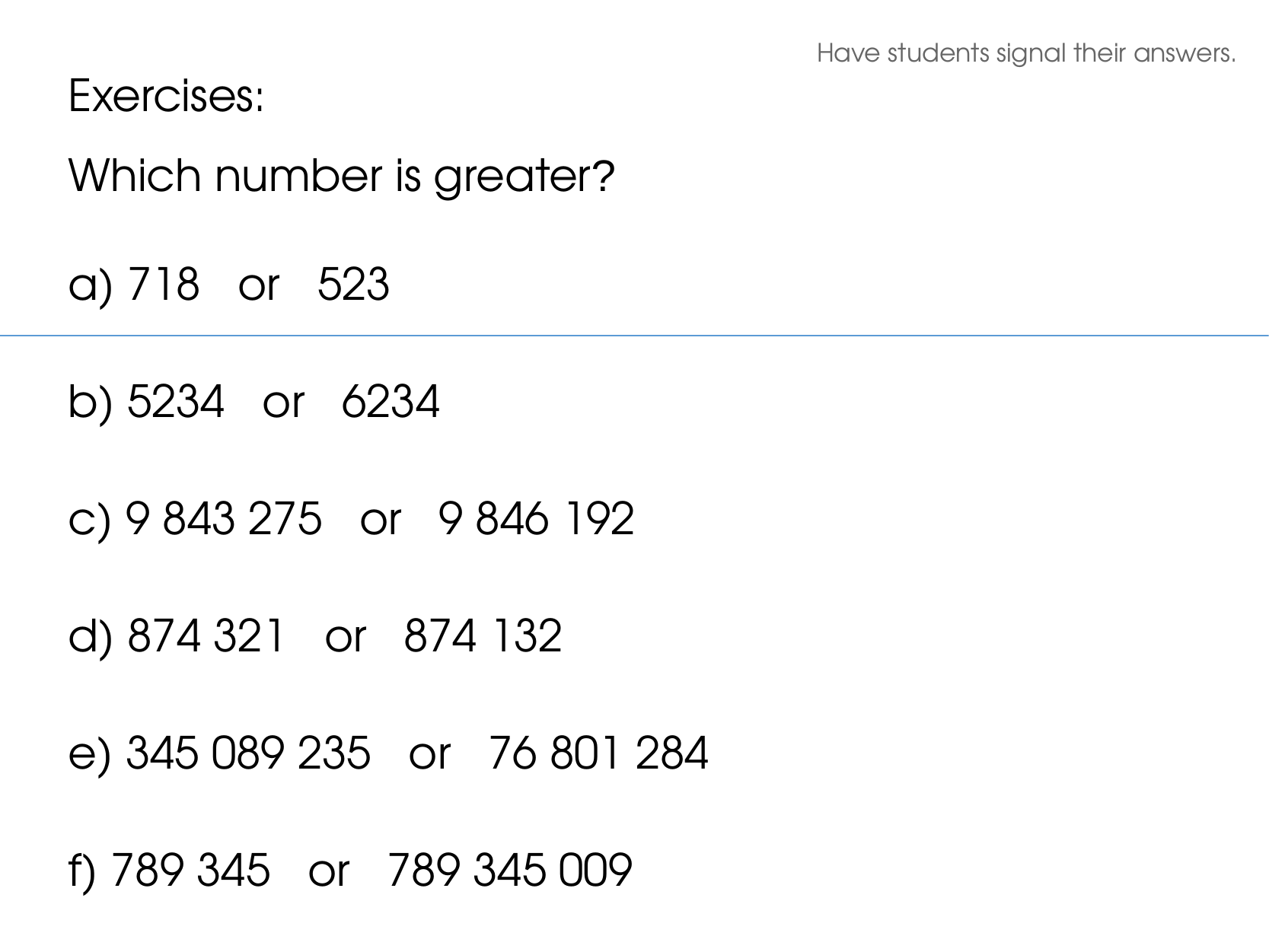

Have students signal their answers.
Exercises:
Which number is greater?
a) 718   or   523
b) 5234   or   6234
c) 9 843 275   or   9 846 192
d) 874 321   or   874 132
e) 345 089 235   or   76 801 284
f) 789 345   or   789 345 009